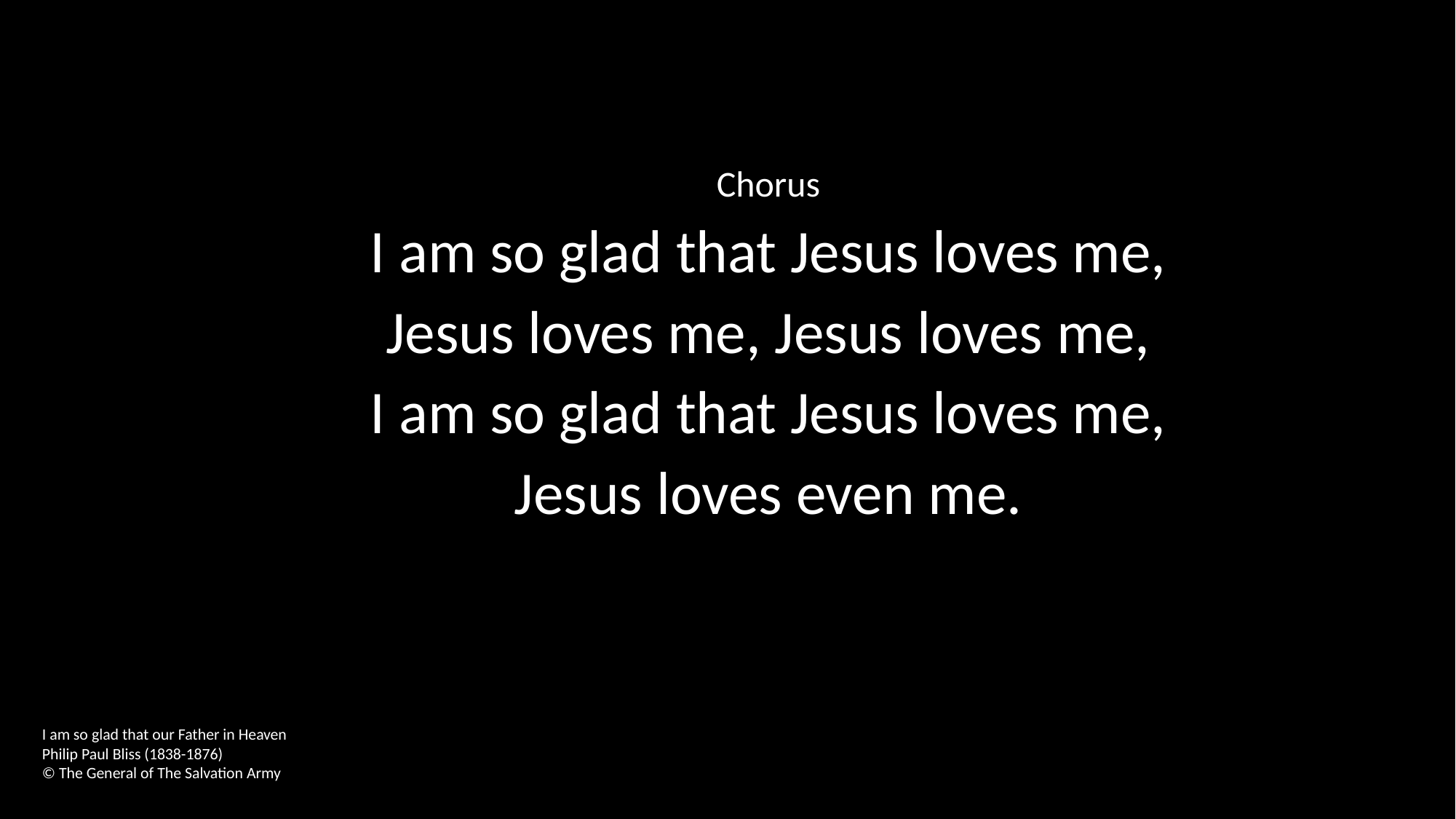

Chorus
I am so glad that Jesus loves me,
Jesus loves me, Jesus loves me,
I am so glad that Jesus loves me,
Jesus loves even me.
I am so glad that our Father in Heaven
Philip Paul Bliss (1838-1876)
© The General of The Salvation Army